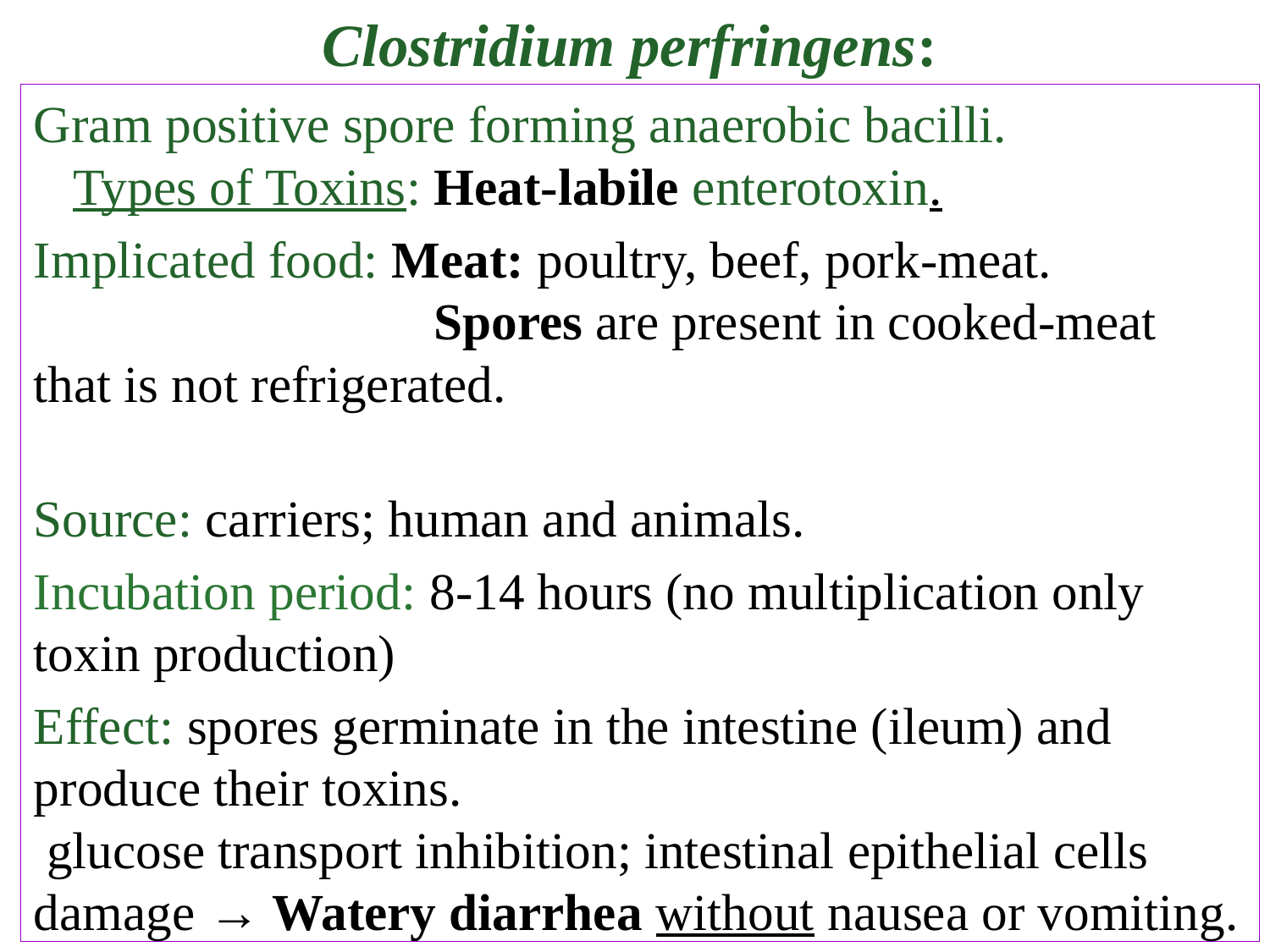

# Clostridium perfringens:
Gram positive spore forming anaerobic bacilli.                      Types of Toxins: Heat-labile enterotoxin.
Implicated food: Meat: poultry, beef, pork-meat.                                               Spores are present in cooked-meat that is not refrigerated.
Source: carriers; human and animals.
Incubation period: 8-14 hours (no multiplication only toxin production)
Effect: spores germinate in the intestine (ileum) and produce their toxins.                                                              glucose transport inhibition; intestinal epithelial cells damage → Watery diarrhea without nausea or vomiting.
Duration of illness: 24-48 hours